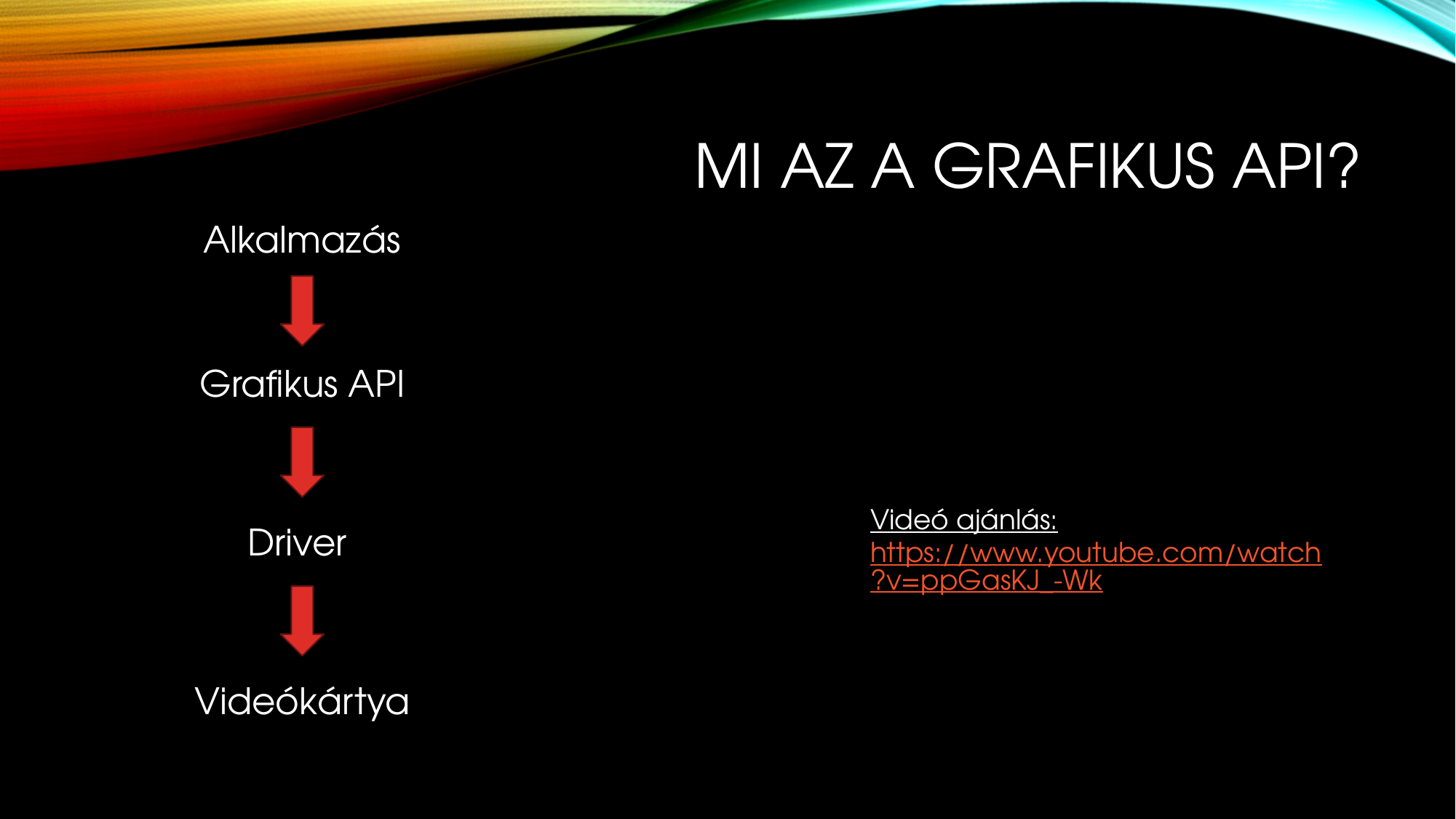

# Mi az a Grafikus API?
Alkalmazás

Grafikus API

Videó ajánlás:
https://www.youtube.com/watch?v=ppGasKJ_-Wk
Driver

Videókártya